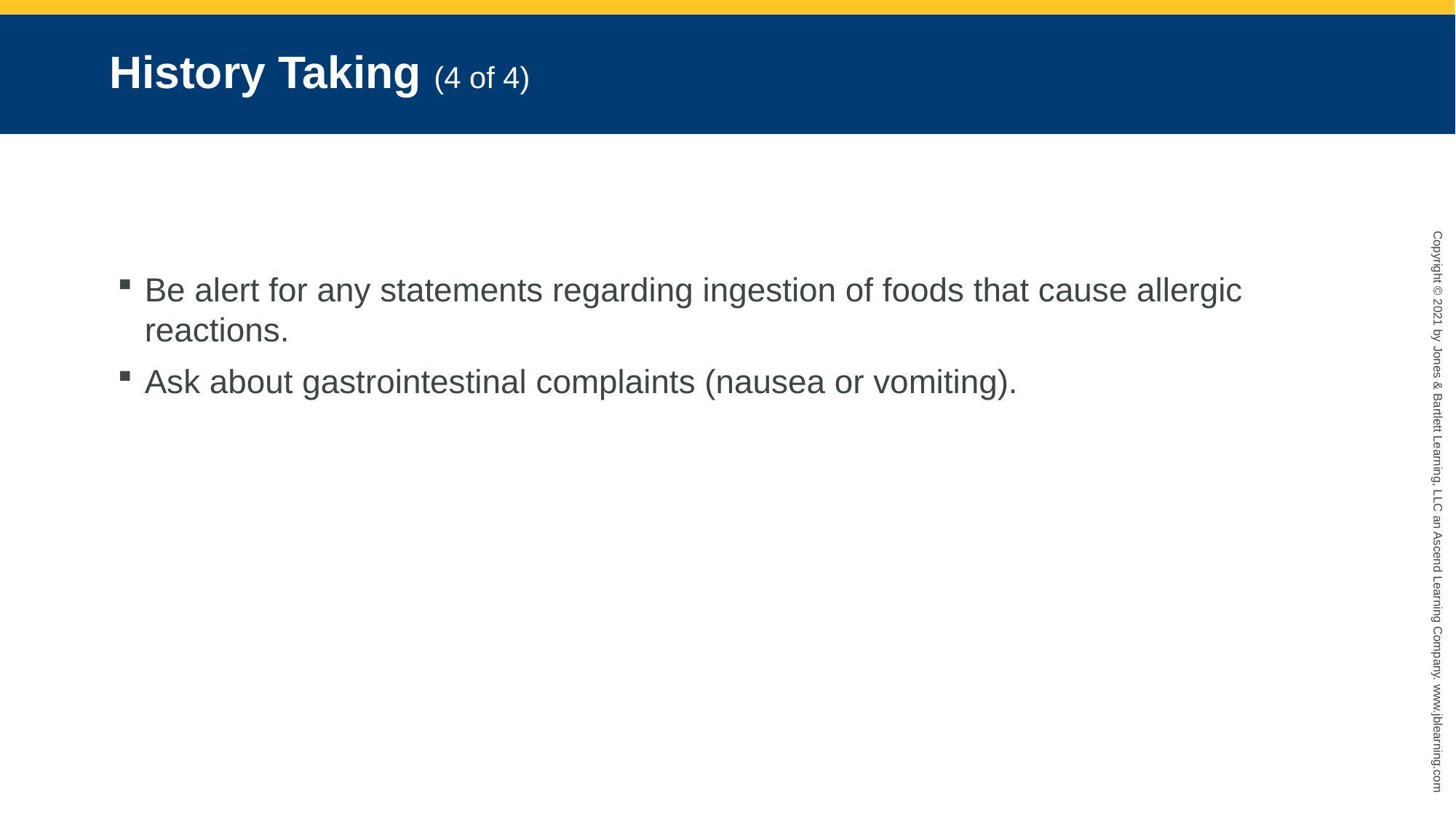

# History Taking (4 of 4)
Be alert for any statements regarding ingestion of foods that cause allergic reactions.
Ask about gastrointestinal complaints (nausea or vomiting).